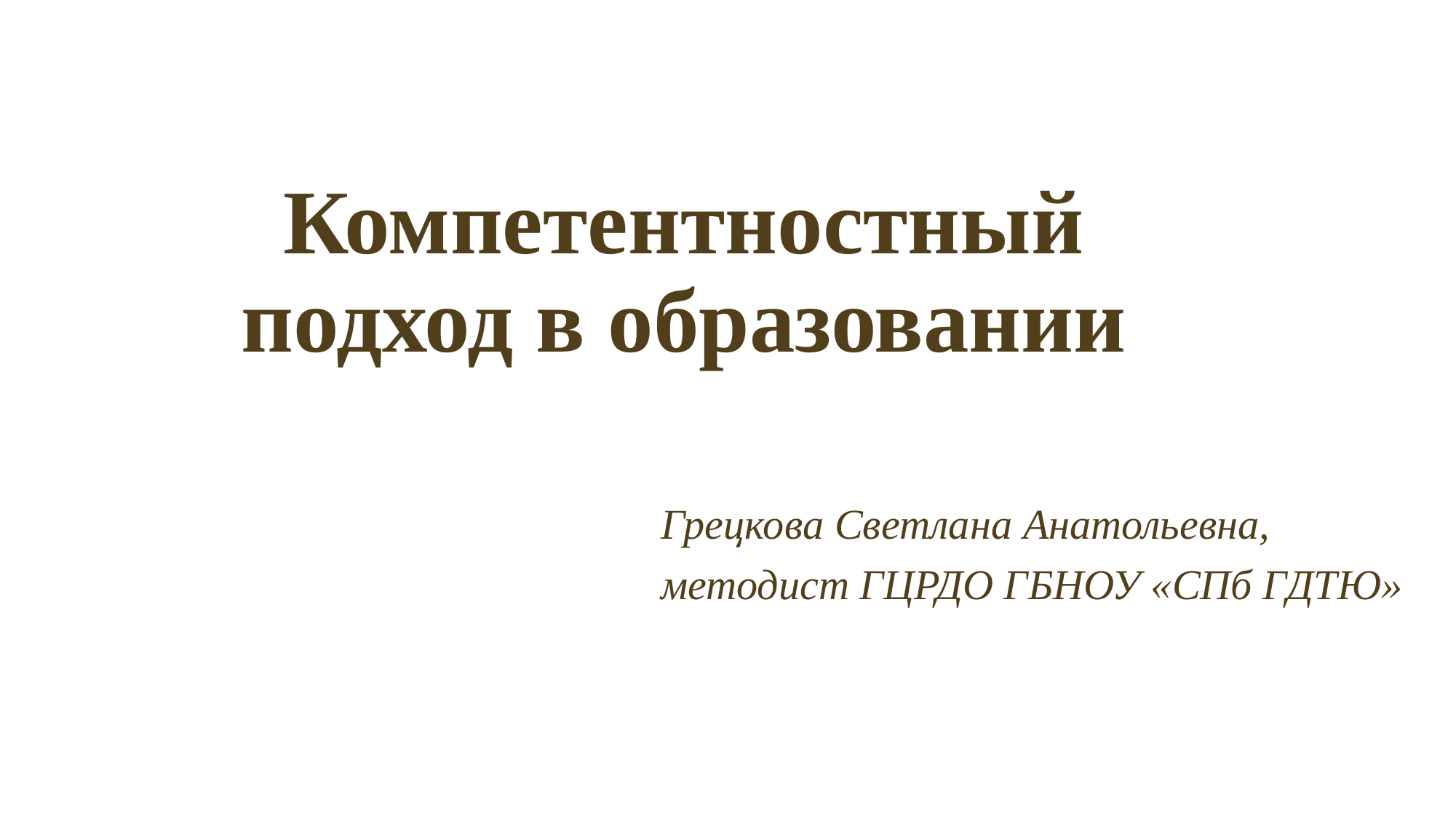

# Компетентностный подход в образовании
Грецкова Светлана Анатольевна,
методист ГЦРДО ГБНОУ «СПб ГДТЮ»